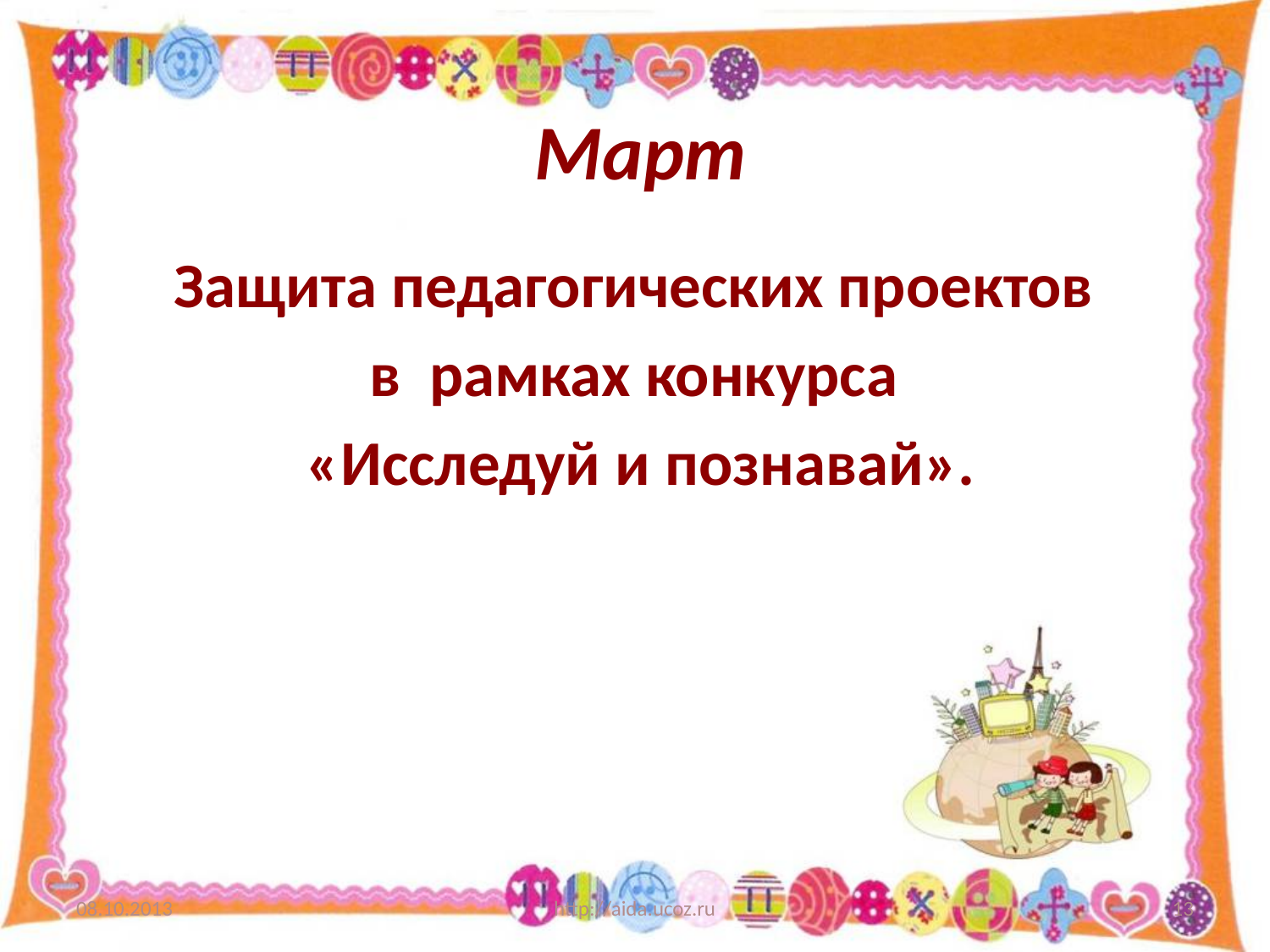

# Март
Защита педагогических проектов
в  рамках конкурса
«Исследуй и познавай».

08.10.2013
http://aida.ucoz.ru
13